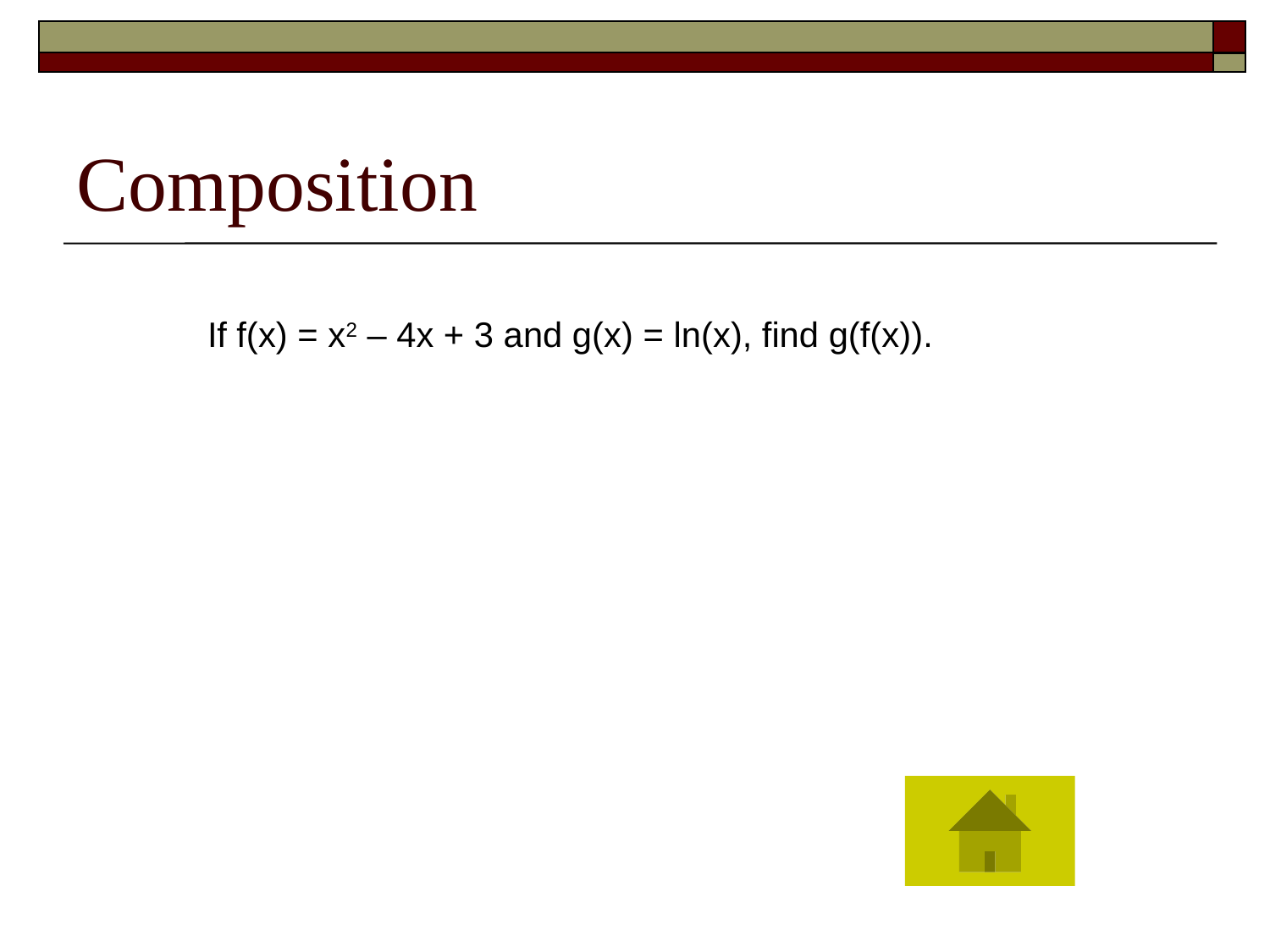

# Composition
If f(x) = x2 – 4x + 3 and g(x) = ln(x), find g(f(x)).